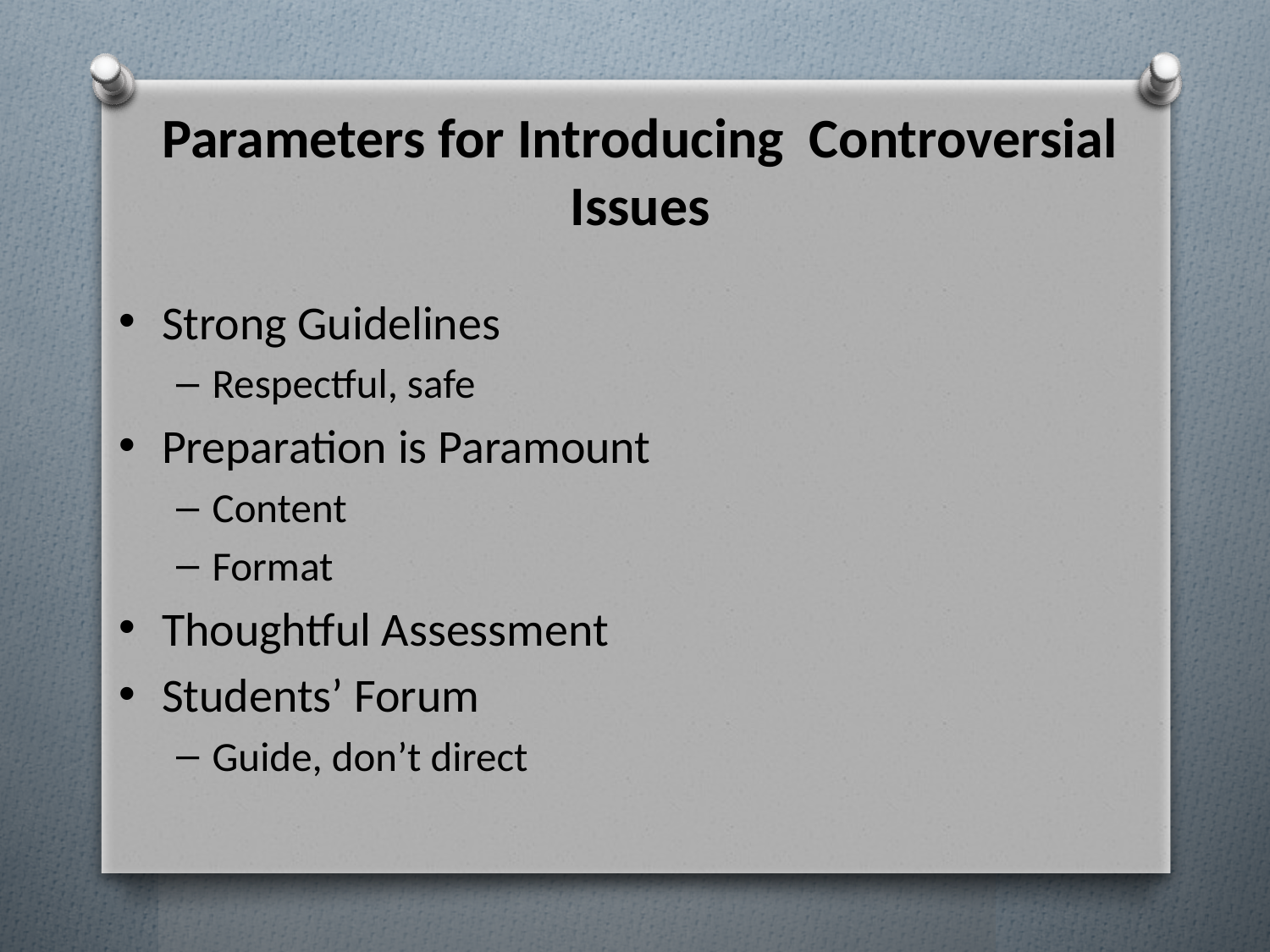

Parameters for Introducing  Controversial Issues
Strong Guidelines
Respectful, safe
Preparation is Paramount
Content
Format
Thoughtful Assessment
Students’ Forum
Guide, don’t direct